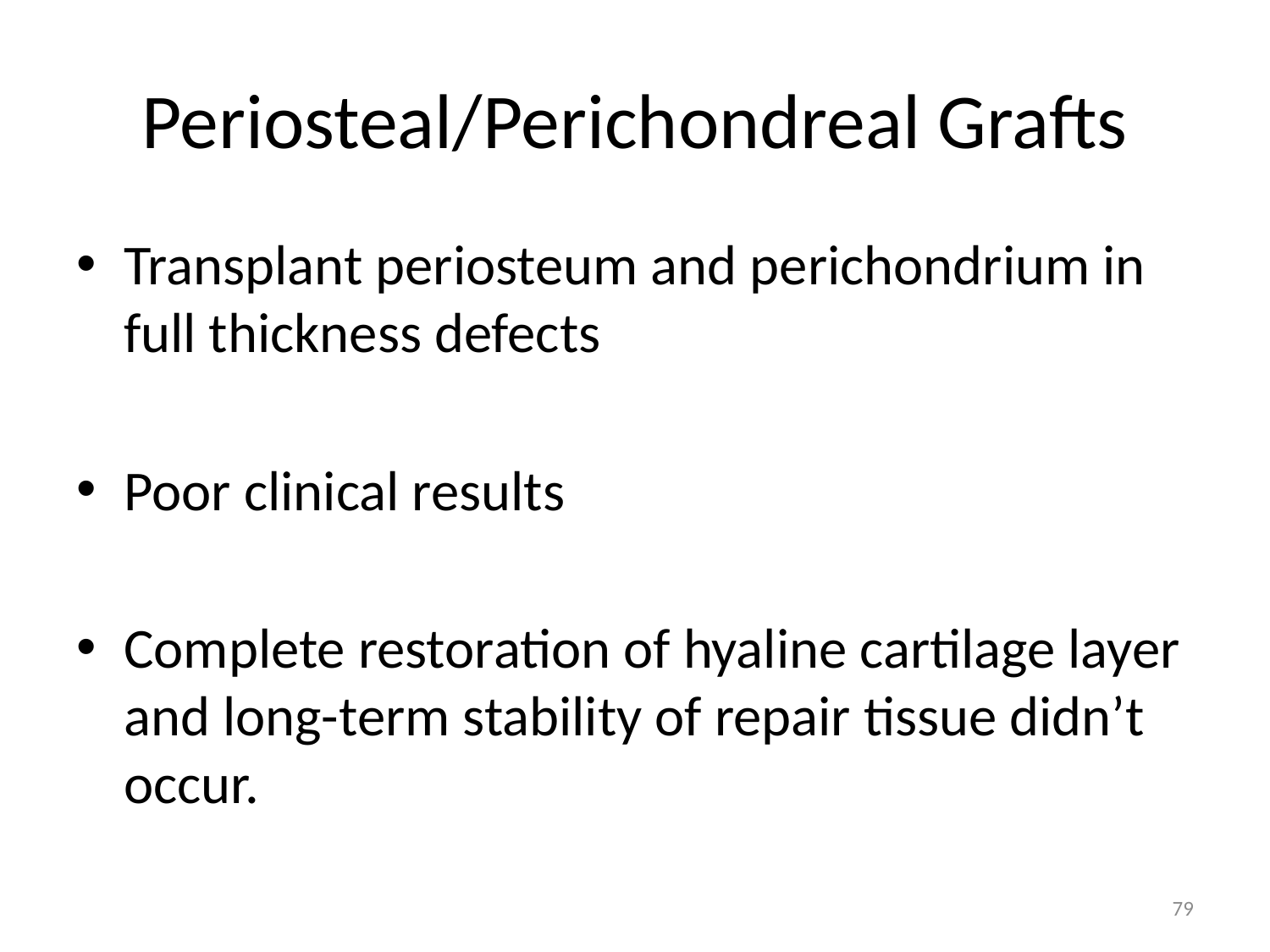

# Periosteal/Perichondreal Grafts
Transplant periosteum and perichondrium in full thickness defects

Poor clinical results

Complete restoration of hyaline cartilage layer and long-term stability of repair tissue didn’t occur.

79